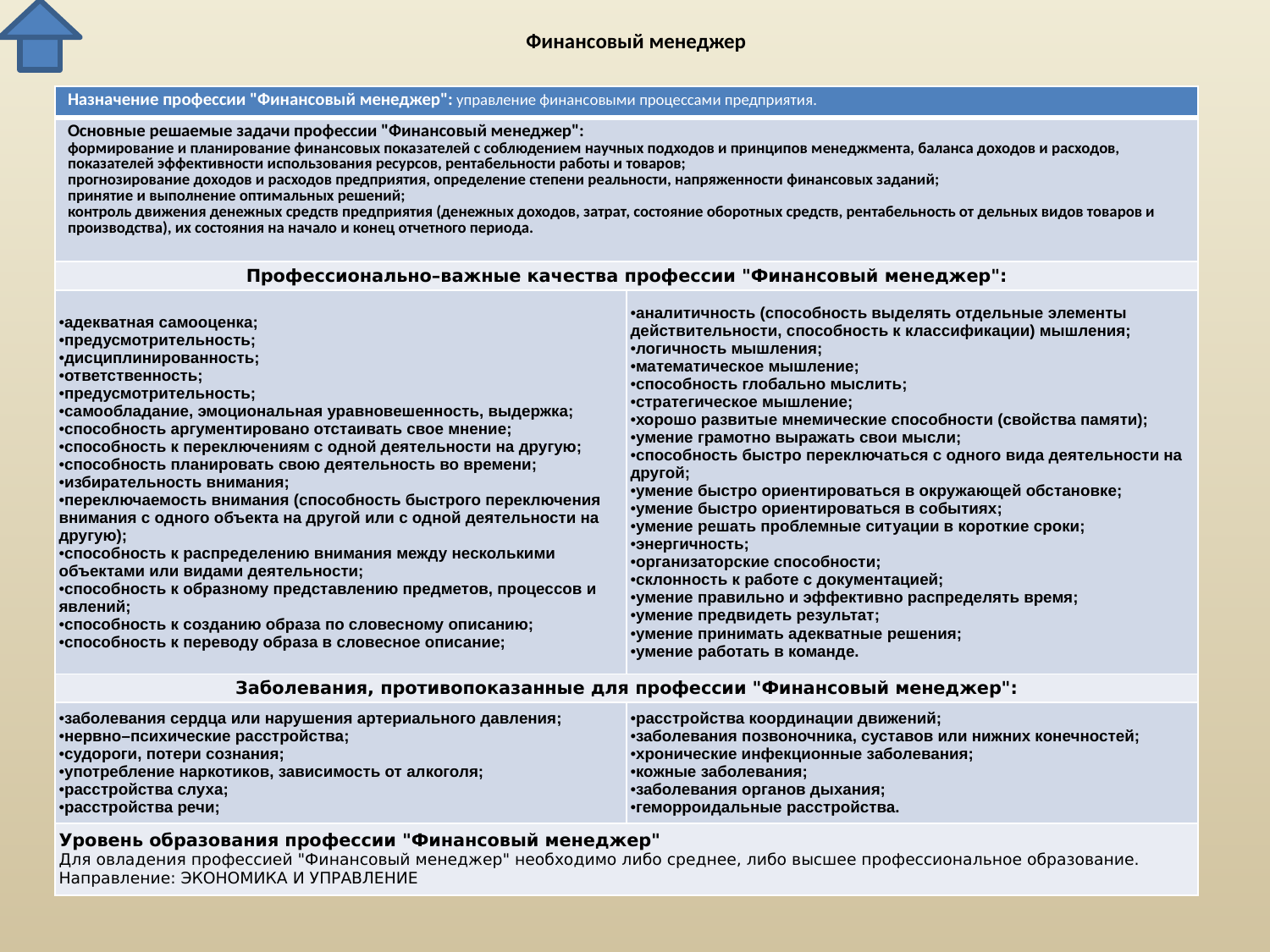

# Финансовый менеджер
| Назначение профессии "Финансовый менеджер": управление финансовыми процессами предприятия. |  |
| --- | --- |
| Основные решаемые задачи профессии "Финансовый менеджер": формирование и планирование финансовых показателей с соблюдением научных подходов и принципов менеджмента, баланса доходов и расходов, показателей эффективности использования ресурсов, рентабельности работы и товаров; прогнозирование доходов и расходов предприятия, определение степени реальности, напряженности финансовых заданий; принятие и выполнение оптимальных решений; контроль движения денежных средств предприятия (денежных доходов, затрат, состояние оборотных средств, рентабельность от дельных видов товаров и производства), их состояния на начало и конец отчетного периода. |  |
| Профессионально–важные качества профессии "Финансовый менеджер": |  |
| адекватная самооценка; предусмотрительность; дисциплинированность; ответственность; предусмотрительность; самообладание, эмоциональная уравновешенность, выдержка; способность аргументировано отстаивать свое мнение; способность к переключениям с одной деятельности на другую; способность планировать свою деятельность во времени; избирательность внимания; переключаемость внимания (способность быстрого переключения внимания с одного объекта на другой или с одной деятельности на другую); способность к распределению внимания между несколькими объектами или видами деятельности; способность к образному представлению предметов, процессов и явлений; способность к созданию образа по словесному описанию; способность к переводу образа в словесное описание; | аналитичность (способность выделять отдельные элементы действительности, способность к классификации) мышления; логичность мышления; математическое мышление; способность глобально мыслить; стратегическое мышление; хорошо развитые мнемические способности (свойства памяти); умение грамотно выражать свои мысли; способность быстро переключаться с одного вида деятельности на другой; умение быстро ориентироваться в окружающей обстановке; умение быстро ориентироваться в событиях; умение решать проблемные ситуации в короткие сроки; энергичность; организаторские способности; склонность к работе с документацией; умение правильно и эффективно распределять время; умение предвидеть результат; умение принимать адекватные решения; умение работать в команде. |
| Заболевания, противопоказанные для профессии "Финансовый менеджер": |  |
| заболевания сердца или нарушения артериального давления; нервно–психические расстройства; судороги, потери сознания; употребление наркотиков, зависимость от алкоголя; расстройства слуха; расстройства речи; | расстройства координации движений; заболевания позвоночника, суставов или нижних конечностей; хронические инфекционные заболевания; кожные заболевания; заболевания органов дыхания; геморроидальные расстройства. |
| Уровень образования профессии "Финансовый менеджер" Для овладения профессией "Финансовый менеджер" необходимо либо среднее, либо высшее профессиональное образование. Направление: ЭКОНОМИКА И УПРАВЛЕНИЕ |  |